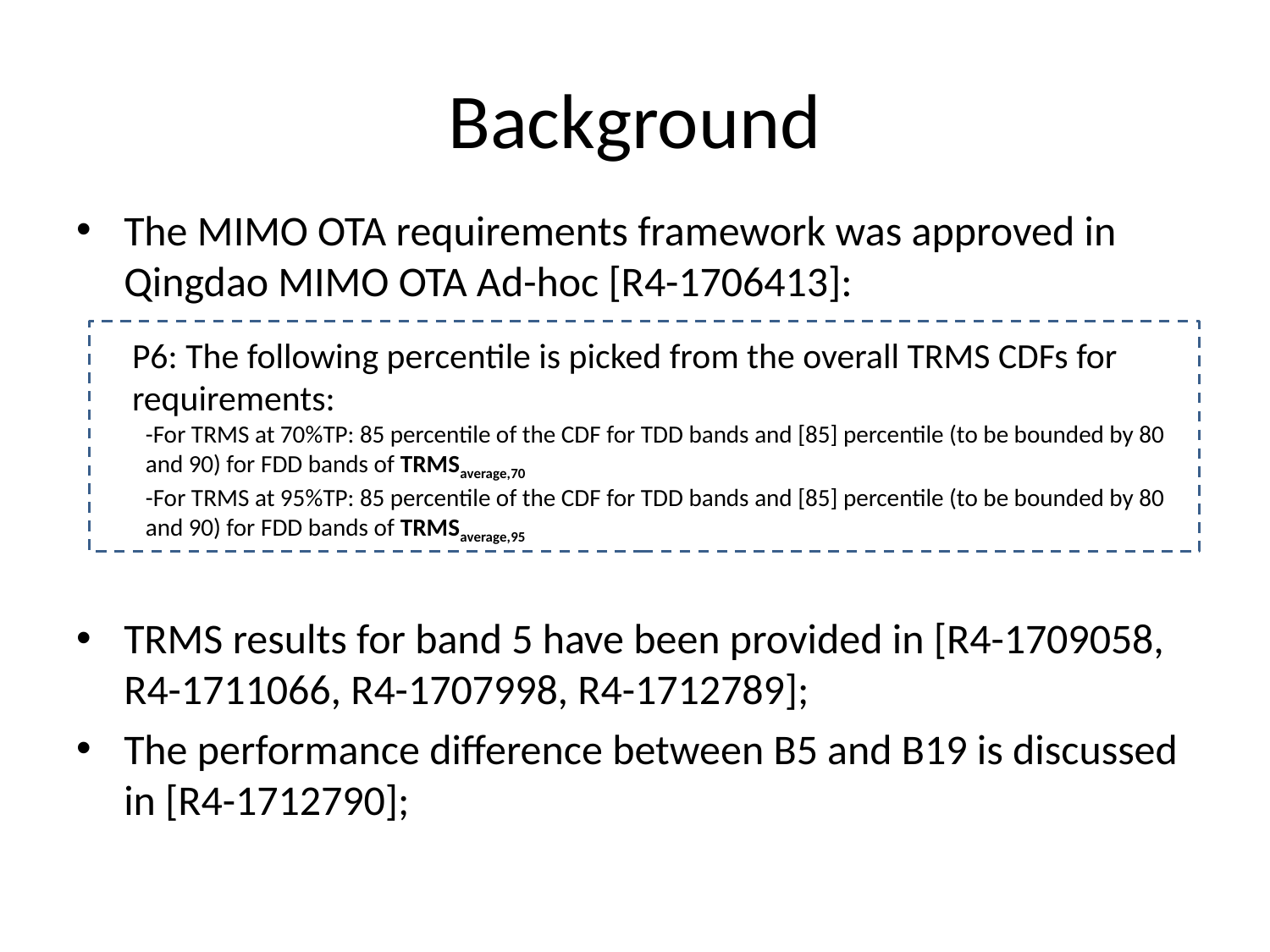

# Background
The MIMO OTA requirements framework was approved in Qingdao MIMO OTA Ad-hoc [R4-1706413]:

TRMS results for band 5 have been provided in [R4-1709058, R4-1711066, R4-1707998, R4-1712789];
The performance difference between B5 and B19 is discussed in [R4-1712790];

P6: The following percentile is picked from the overall TRMS CDFs for requirements:
-For TRMS at 70%TP: 85 percentile of the CDF for TDD bands and [85] percentile (to be bounded by 80 and 90) for FDD bands of TRMSaverage,70
-For TRMS at 95%TP: 85 percentile of the CDF for TDD bands and [85] percentile (to be bounded by 80 and 90) for FDD bands of TRMSaverage,95